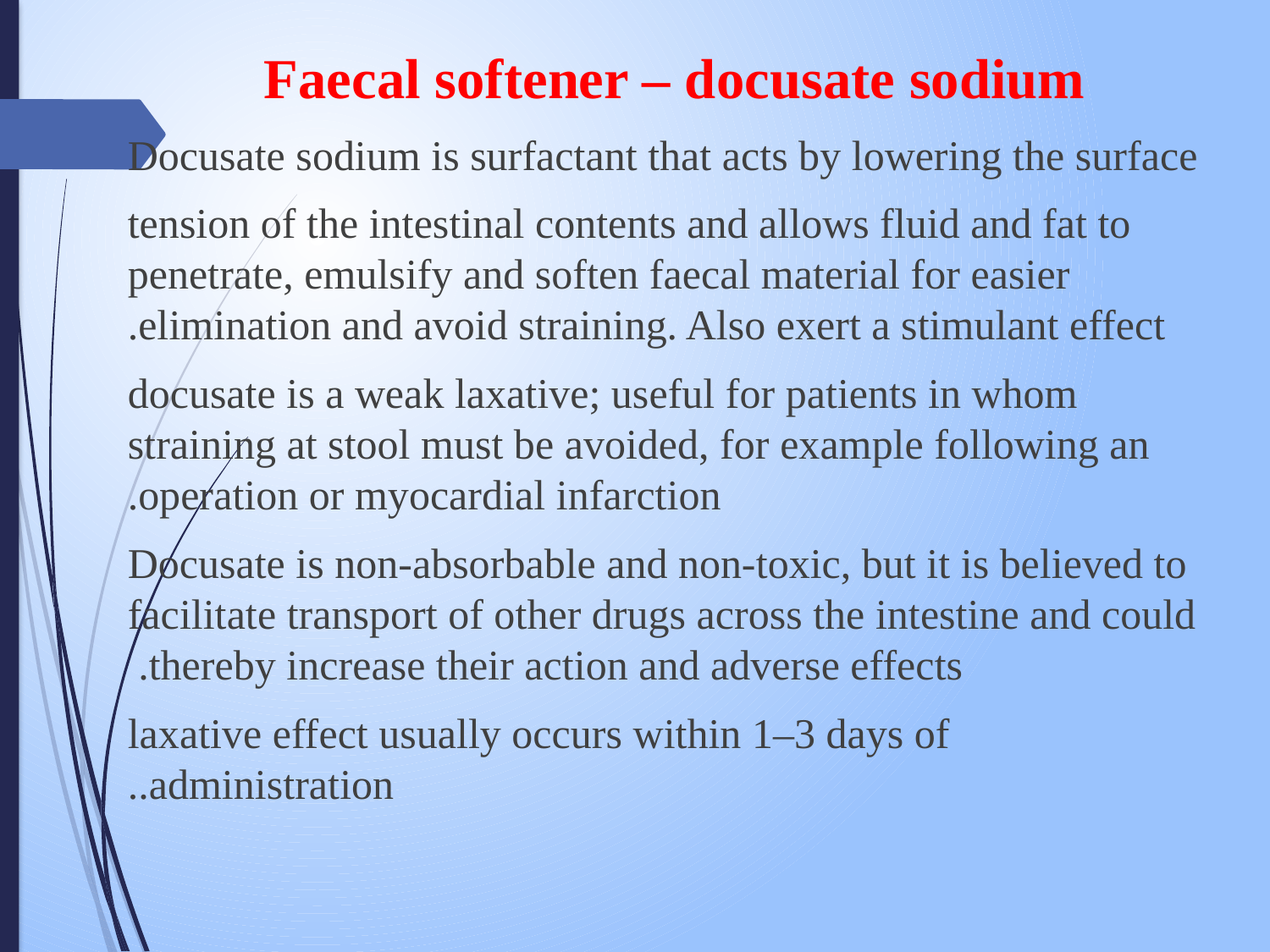

Faecal softener – docusate sodium
Docusate sodium is surfactant that acts by lowering the surface
tension of the intestinal contents and allows fluid and fat to penetrate, emulsify and soften faecal material for easier elimination and avoid straining. Also exert a stimulant effect.
docusate is a weak laxative; useful for patients in whom straining at stool must be avoided, for example following an operation or myocardial infarction.
Docusate is non-absorbable and non-toxic, but it is believed to facilitate transport of other drugs across the intestine and could thereby increase their action and adverse effects.
laxative effect usually occurs within 1–3 days of administration..